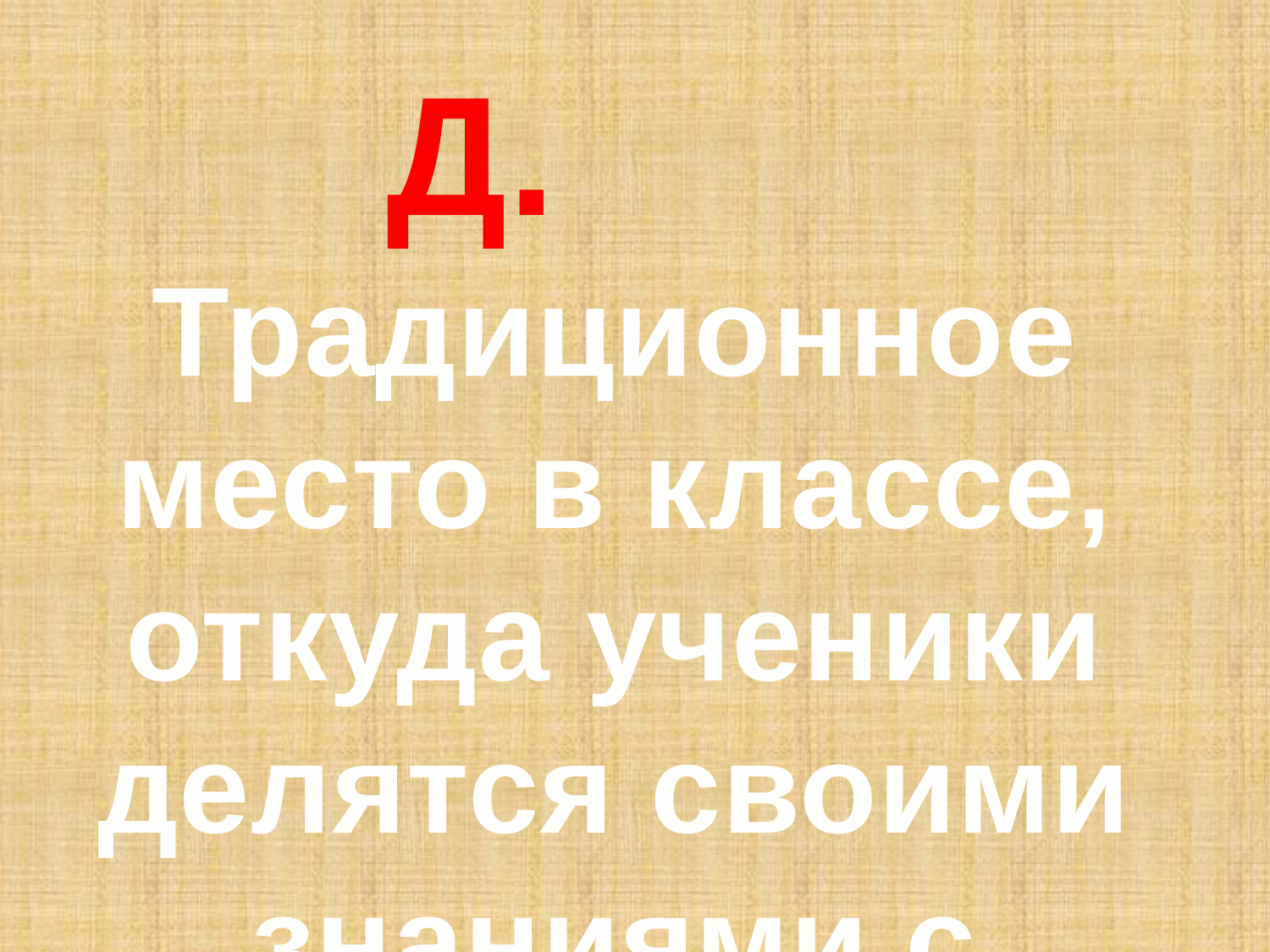

Д.       Традиционное место в классе, откуда ученики делятся своими знаниями с учителями и одноклассниками